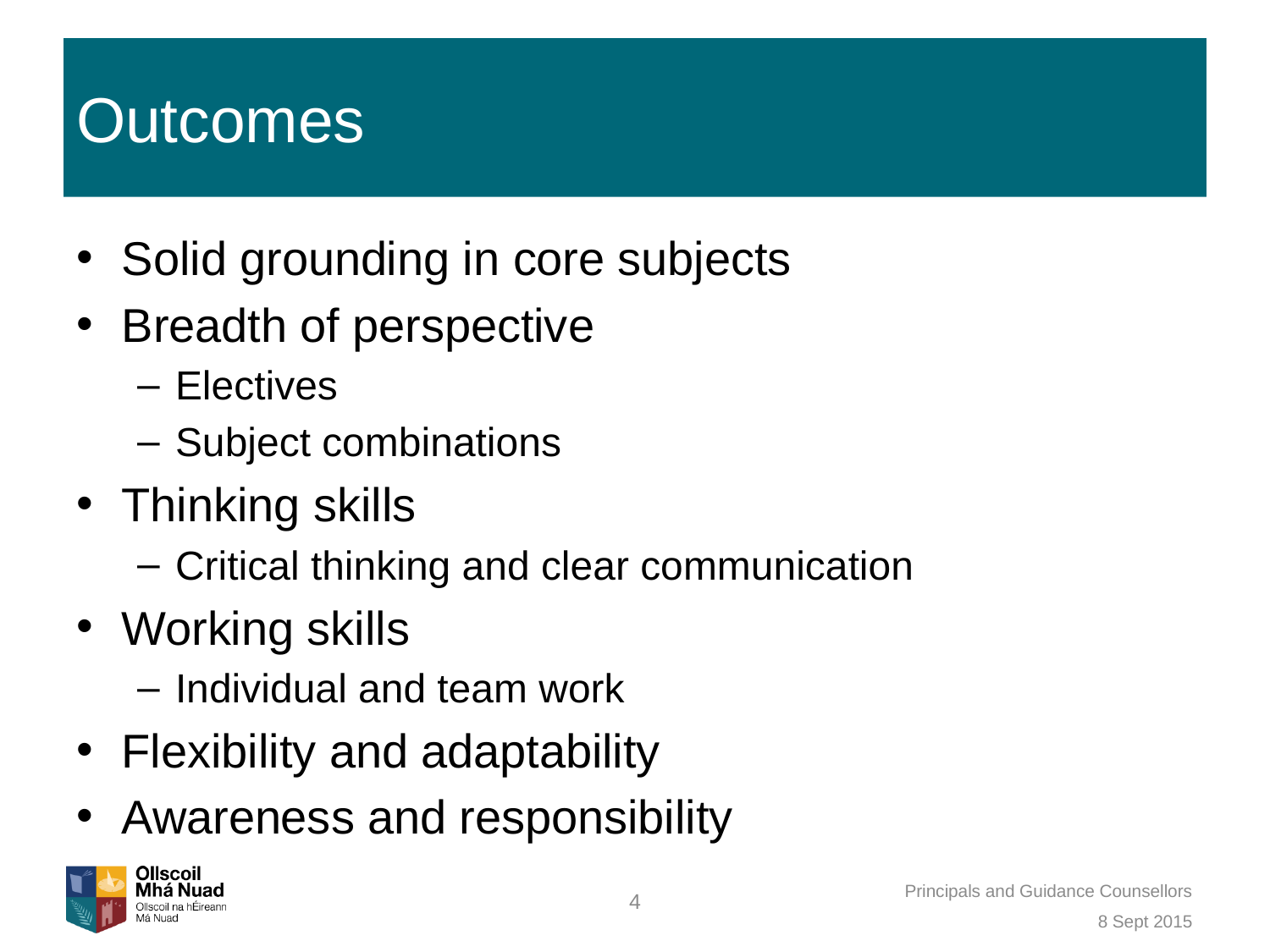

# Outcomes
Solid grounding in core subjects
Breadth of perspective
Electives
Subject combinations
Thinking skills
Critical thinking and clear communication
Working skills
Individual and team work
Flexibility and adaptability
Awareness and responsibility
Principals and Guidance Counsellors
4
8 Sept 2015